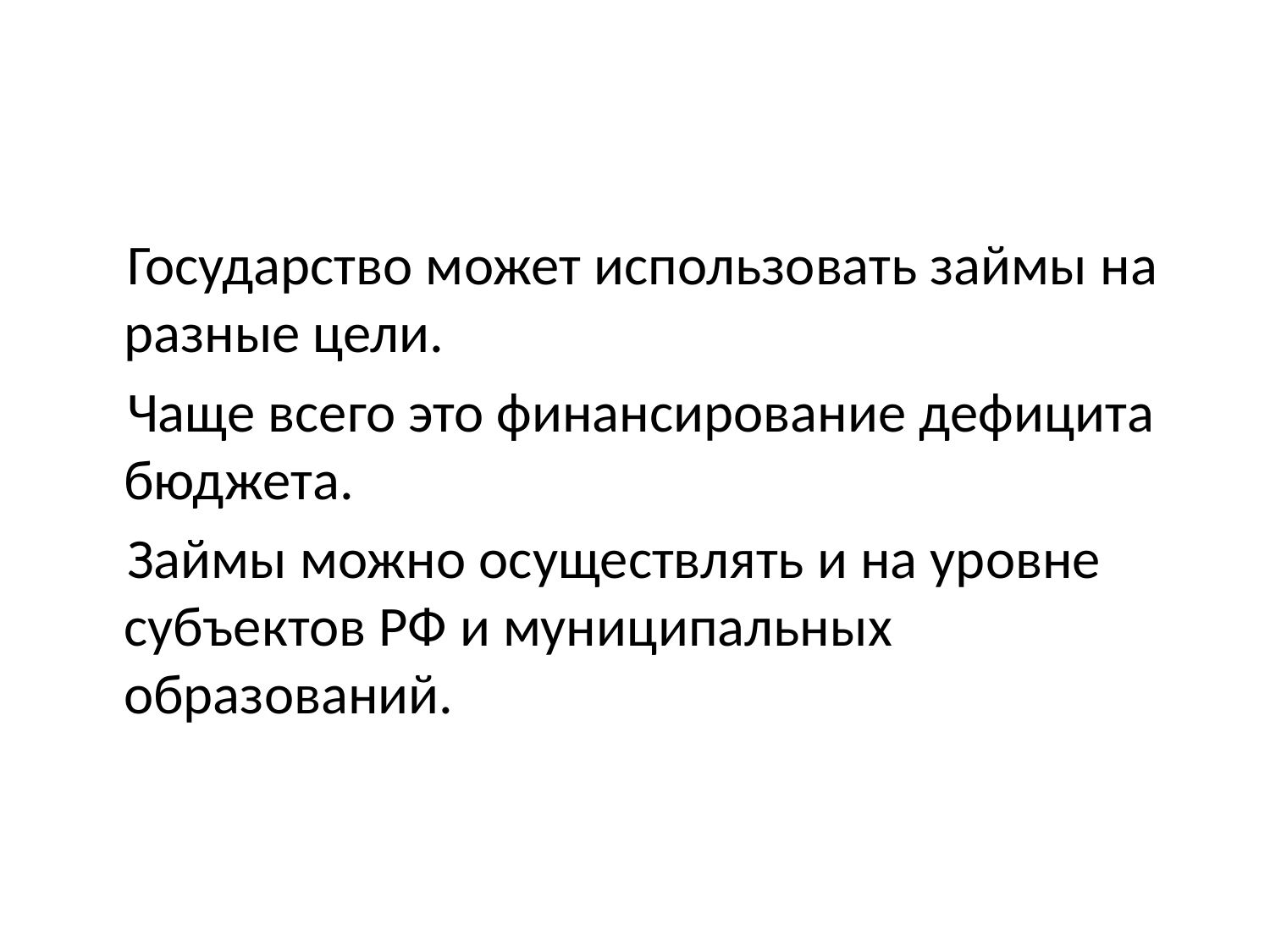

#
    Государство может использовать займы на разные цели.
    Чаще всего это финансирование дефицита бюджета.
    Займы можно осуществлять и на уровне субъектов РФ и муниципальных образований.